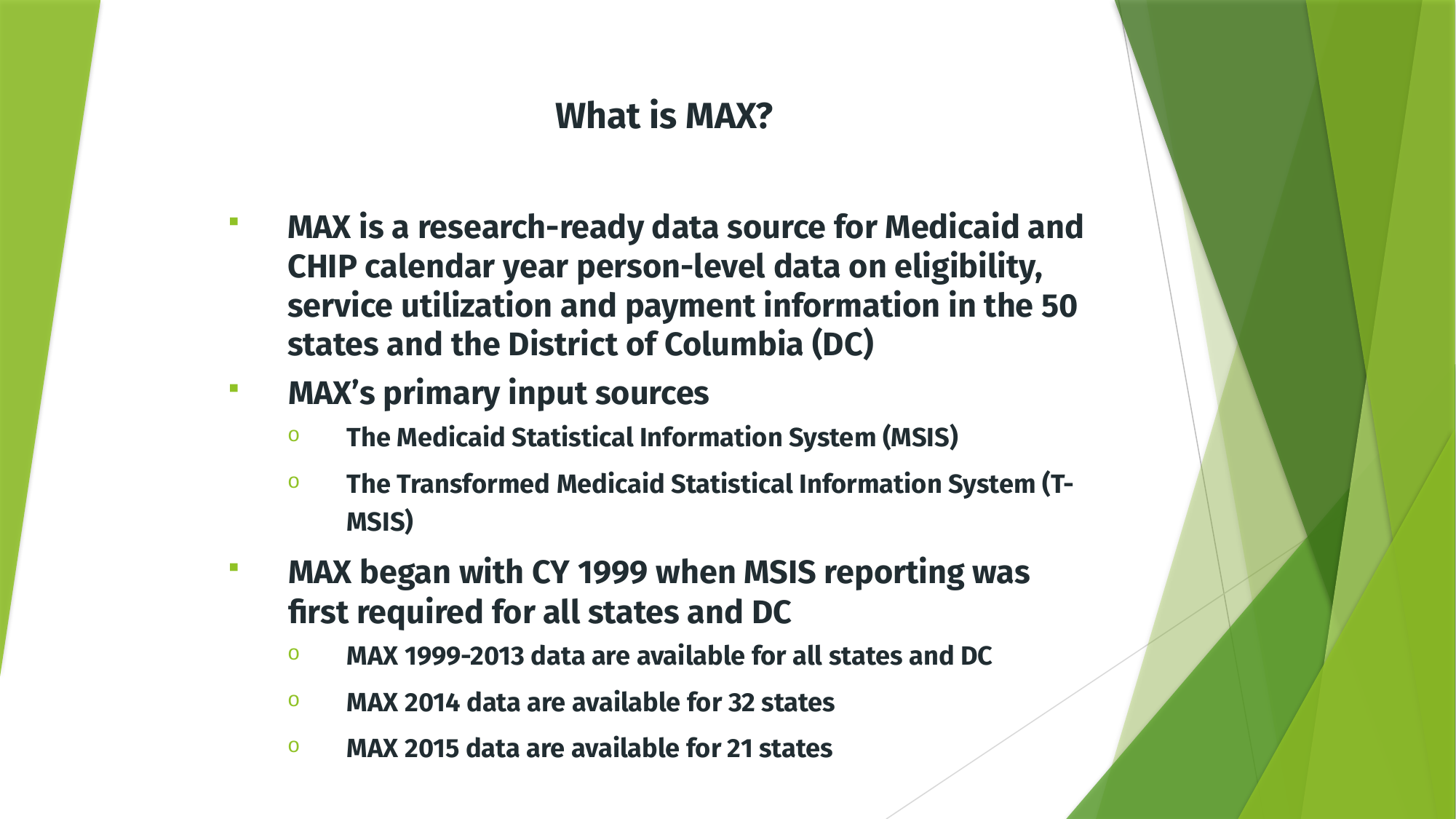

# What is MAX?
MAX is a research-ready data source for Medicaid and CHIP calendar year person-level data on eligibility, service utilization and payment information in the 50 states and the District of Columbia (DC)
MAX’s primary input sources
The Medicaid Statistical Information System (MSIS)
The Transformed Medicaid Statistical Information System (T-MSIS)
MAX began with CY 1999 when MSIS reporting was first required for all states and DC
MAX 1999-2013 data are available for all states and DC
MAX 2014 data are available for 32 states
MAX 2015 data are available for 21 states